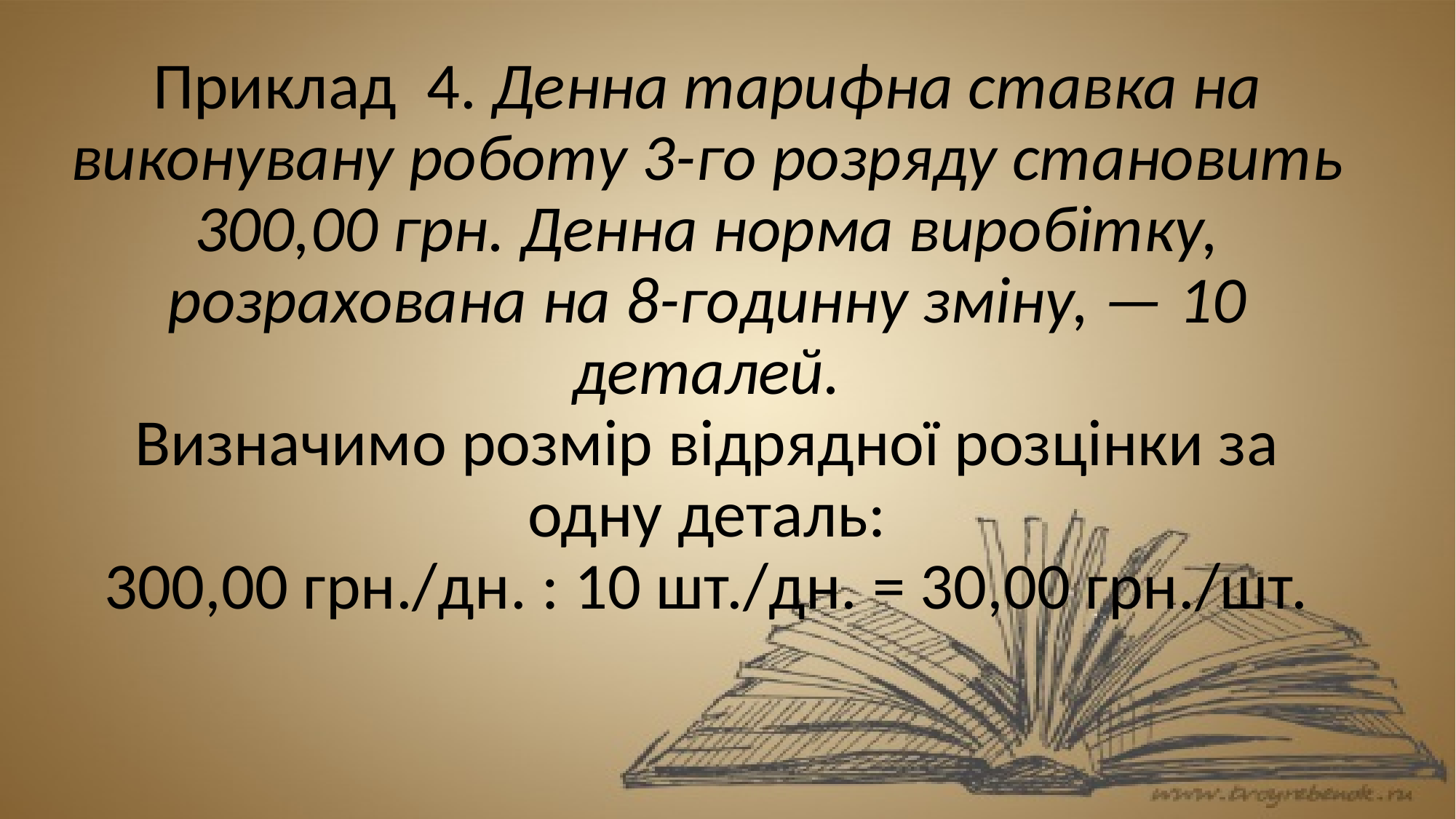

# Приклад  4. Денна тарифна ставка на виконувану роботу 3-го розряду становить 300,00 грн. Денна норма виробітку, розрахована на 8-годинну зміну, — 10 деталей. Визначимо розмір відрядної розцінки за одну деталь: 300,00 грн./дн. : 10 шт./дн. = 30,00 грн./шт.